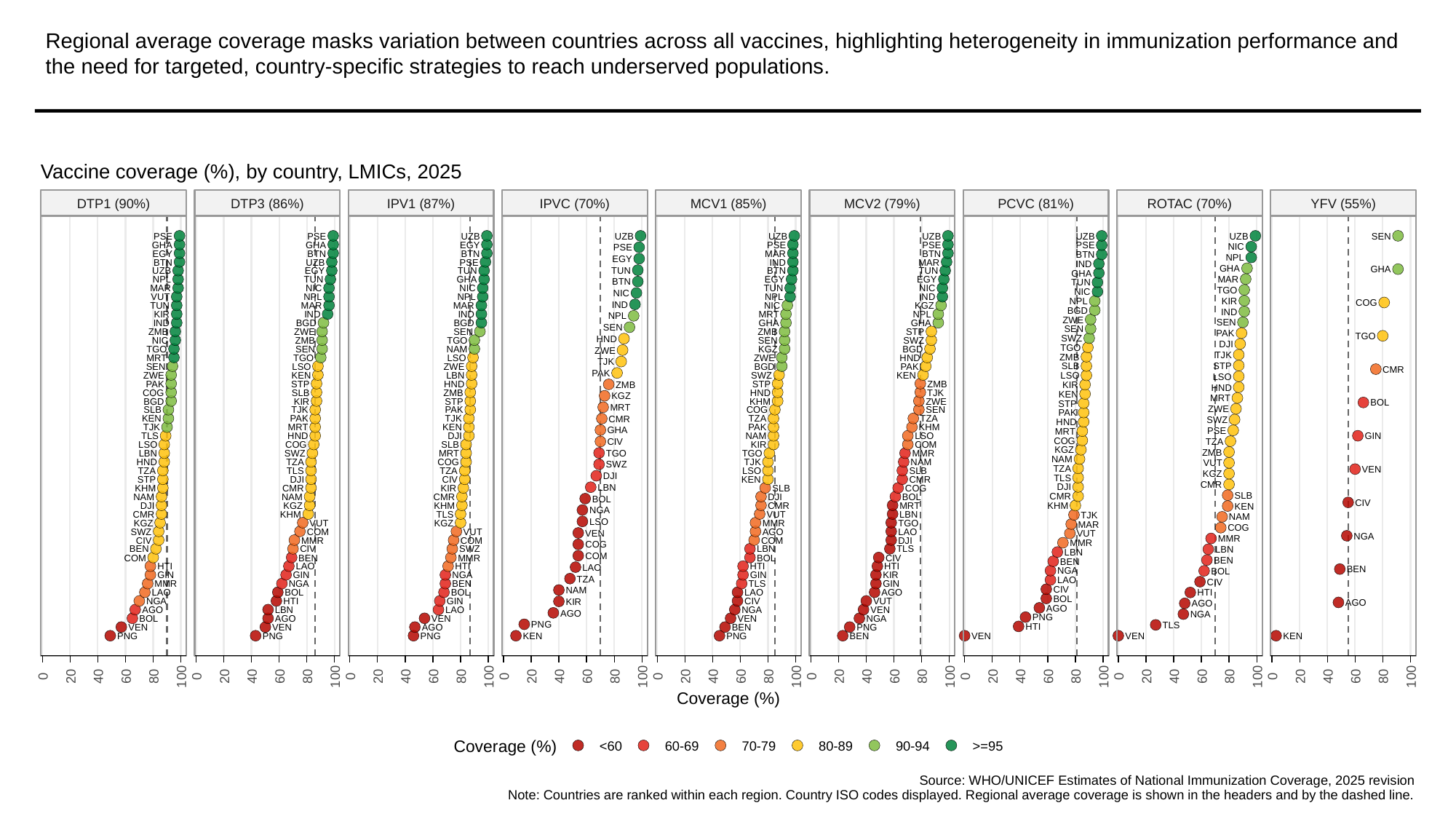

# Regional average coverage masks variation between countries across all vaccines, highlighting heterogeneity in immunization performance and the need for targeted, country-specific strategies to reach underserved populations.

Vaccine coverage (%), by country, LMICs, 2025

DTP1 (90%)
DTP3 (86%)
IPV1 (87%)
IPVC (70%)
MCV1 (85%)
MCV2 (79%)
PCVC (81%)
ROTAC (70%)
YFV (55%)

PSE
PSE
UZB
UZB
UZB
UZB
UZB
UZB
SEN

GHA
GHA
EGY
PSE
PSE

PSE

NIC
PSE

EGY
BTN
BTN
MAR
BTN
BTN

NPL
EGY

BTN
UZB
PSE
IND
MAR
IND

GHA

GHA
TUN
UZB
EGY
TUN
BTN
TUN

GHA

MAR
NPL
TUN
GHA
EGY
EGY

BTN
TUN

MAR
NIC
NIC
TUN
NIC

TGO

NIC
NIC

VUT
NPL
NPL
NPL
IND

KIR
NPL

COG

IND
TUN
MAR
MAR
NIC
KGZ

BGD
IND

KIR
IND
IND
MRT
NPL
NPL

ZWE

SEN
IND
BGD
BGD
GHA
GHA

SEN
SEN

ZMB
ZWE
SEN
ZMB
STP
PAK

TGO

SWZ
HND
NIC
ZMB
TGO
SEN
SWZ

DJI

TGO

TGO
SEN
NAM
KGZ
BGD
ZWE

TJK

ZMB
MRT
TGO
LSO
ZWE
HND

TJK

STP
SLB
SEN
LSO
ZWE
BGD
PAK

CMR

PAK

ZWE
KEN
LBN
SWZ
KEN
LSO
LSO

PAK
STP
HND
STP
ZMB
ZMB
KIR

HND

COG
SLB
ZMB
HND
TJK

KEN
KGZ

MRT

BGD
KIR
STP
KHM
ZWE

BOL
STP

MRT

ZWE
SLB
TJK
PAK
COG
SEN

PAK

KEN
PAK
TJK
TZA
TZA
CMR
SWZ

HND

TJK
MRT
KEN
PAK
KHM

GHA
PSE
MRT

TLS
HND
DJI
NAM
LSO
GIN

COG
TZA
CIV

LSO
COG
SLB
KIR
COM

KGZ

ZMB
TGO
LBN
SWZ
MRT
TGO
MMR

NAM

HND
TZA
COG
TJK
NAM

VUT
SWZ

TZA

VEN
TZA
TLS
TZA
LSO
SLB

KGZ

DJI

TLS
STP
DJI
CIV
KEN
CMR

CMR

DJI
LBN
KHM
CMR
KIR
SLB
COG

SLB
CMR

NAM
NAM
CMR
DJI
BOL
BOL

CIV

DJI
KGZ
KHM
CMR
MRT
KHM
KEN

NGA

CMR
KHM
TLS
VUT
LBN

TJK
NAM

LSO

KGZ
VUT
KGZ
MMR
TGO
MAR

COG

SWZ
COM
VUT
AGO
LAO
VEN
VUT

NGA

MMR
CIV
MMR
COM
COM
DJI

MMR
COG

BEN
CIV
SWZ
LBN
TLS
LBN

LBN

COM
COM
BEN
MMR
BOL
CIV

BEN
BEN

HTI
LAO
HTI
HTI
HTI

LAO

BEN
NGA
BOL

GIN
GIN
NGA
GIN
KIR

TZA

LAO

CIV
MMR
NGA
BEN
TLS
GIN

CIV
NAM

LAO
BOL
BOL
LAO
AGO
HTI

BOL

NGA
HTI
GIN
CIV
VUT

KIR
AGO
AGO

AGO
AGO
LBN
LAO
NGA
VEN

AGO
NGA

PNG
BOL
AGO
VEN
VEN
NGA

PNG

TLS

HTI
VEN
VEN
AGO
BEN
PNG

PNG
PNG
PNG
KEN
PNG
BEN
VEN
VEN
KEN

0
20
40
60
80
100
0
20
40
60
80
100
0
20
40
60
80
100
0
20
40
60
80
100
0
20
40
60
80
100
0
20
40
60
80
100
0
20
40
60
80
100
0
20
40
60
80
100
0
20
40
60
80
100
Coverage (%)
Coverage (%)

<60
60-69
70-79
80-89
90-94
>=95
Source: WHO/UNICEF Estimates of National Immunization Coverage, 2025 revision
Note: Countries are ranked within each region. Country ISO codes displayed. Regional average coverage is shown in the headers and by the dashed line.